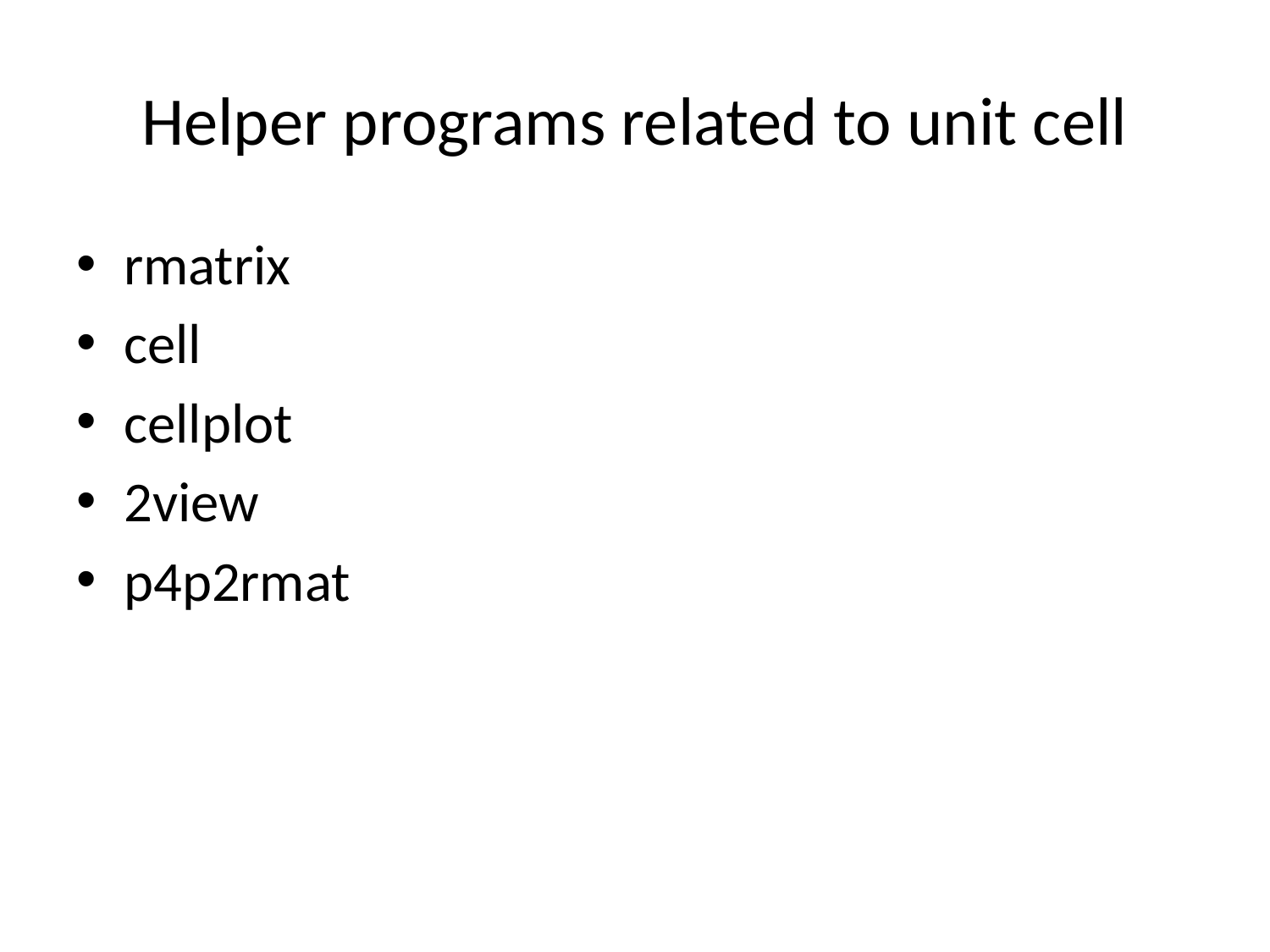

# Helper programs related to unit cell
rmatrix
cell
cellplot
2view
p4p2rmat